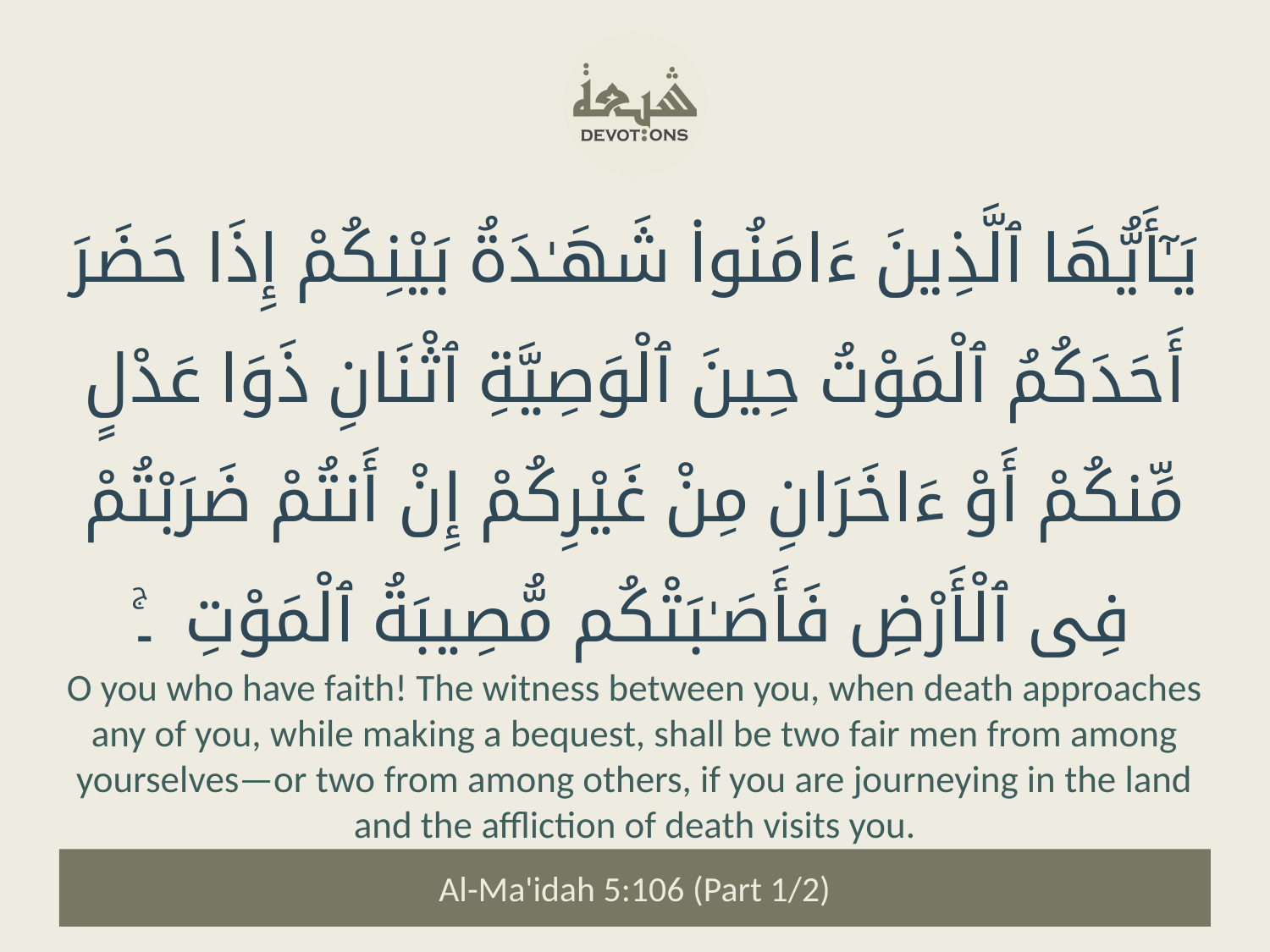

يَـٰٓأَيُّهَا ٱلَّذِينَ ءَامَنُوا۟ شَهَـٰدَةُ بَيْنِكُمْ إِذَا حَضَرَ أَحَدَكُمُ ٱلْمَوْتُ حِينَ ٱلْوَصِيَّةِ ٱثْنَانِ ذَوَا عَدْلٍ مِّنكُمْ أَوْ ءَاخَرَانِ مِنْ غَيْرِكُمْ إِنْ أَنتُمْ ضَرَبْتُمْ فِى ٱلْأَرْضِ فَأَصَـٰبَتْكُم مُّصِيبَةُ ٱلْمَوْتِ  ۔ۚ
O you who have faith! The witness between you, when death approaches any of you, while making a bequest, shall be two fair men from among yourselves—or two from among others, if you are journeying in the land and the affliction of death visits you.
Al-Ma'idah 5:106 (Part 1/2)